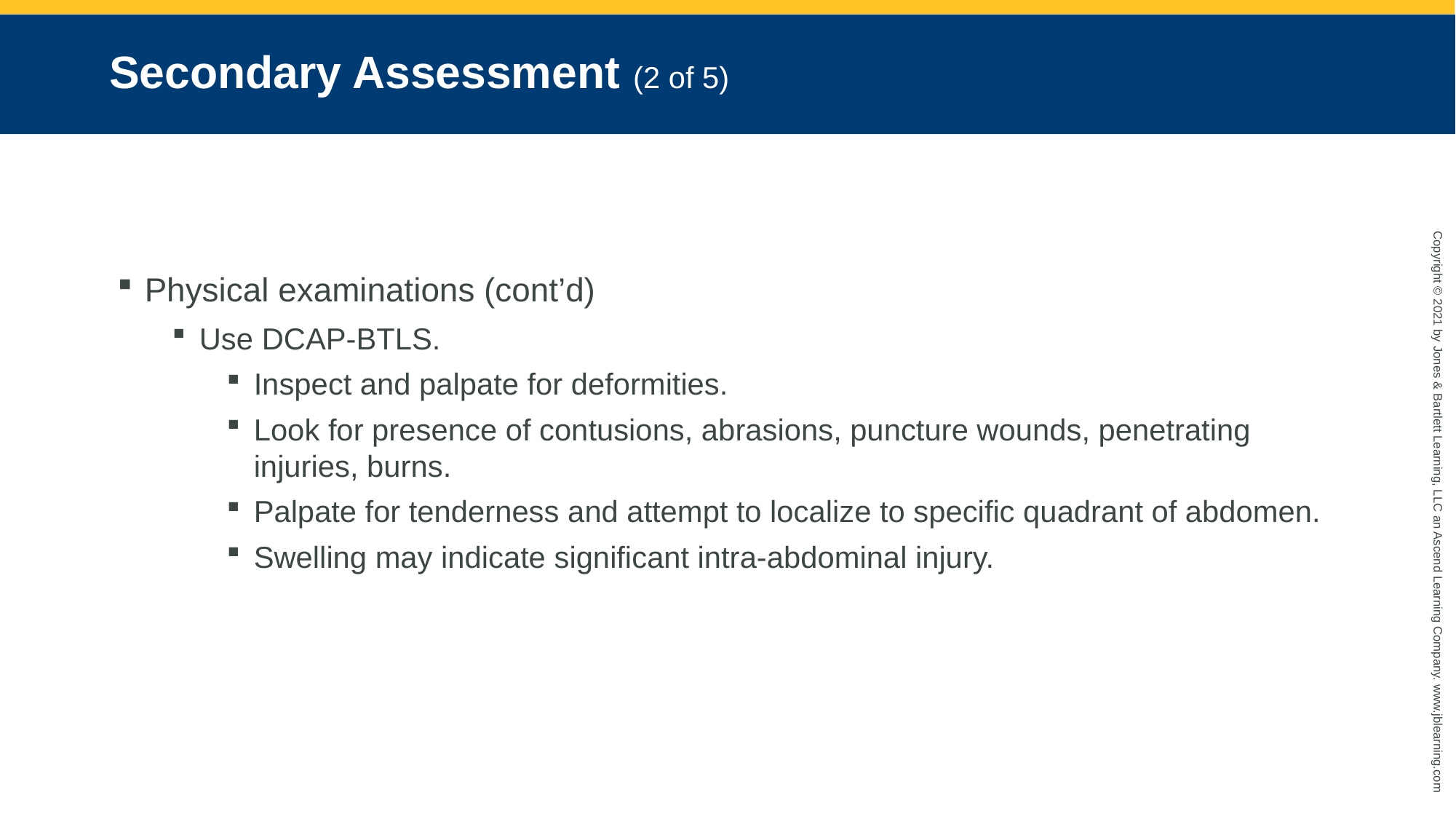

# Secondary Assessment (2 of 5)
Physical examinations (cont’d)
Use DCAP-BTLS.
Inspect and palpate for deformities.
Look for presence of contusions, abrasions, puncture wounds, penetrating injuries, burns.
Palpate for tenderness and attempt to localize to specific quadrant of abdomen.
Swelling may indicate significant intra-abdominal injury.